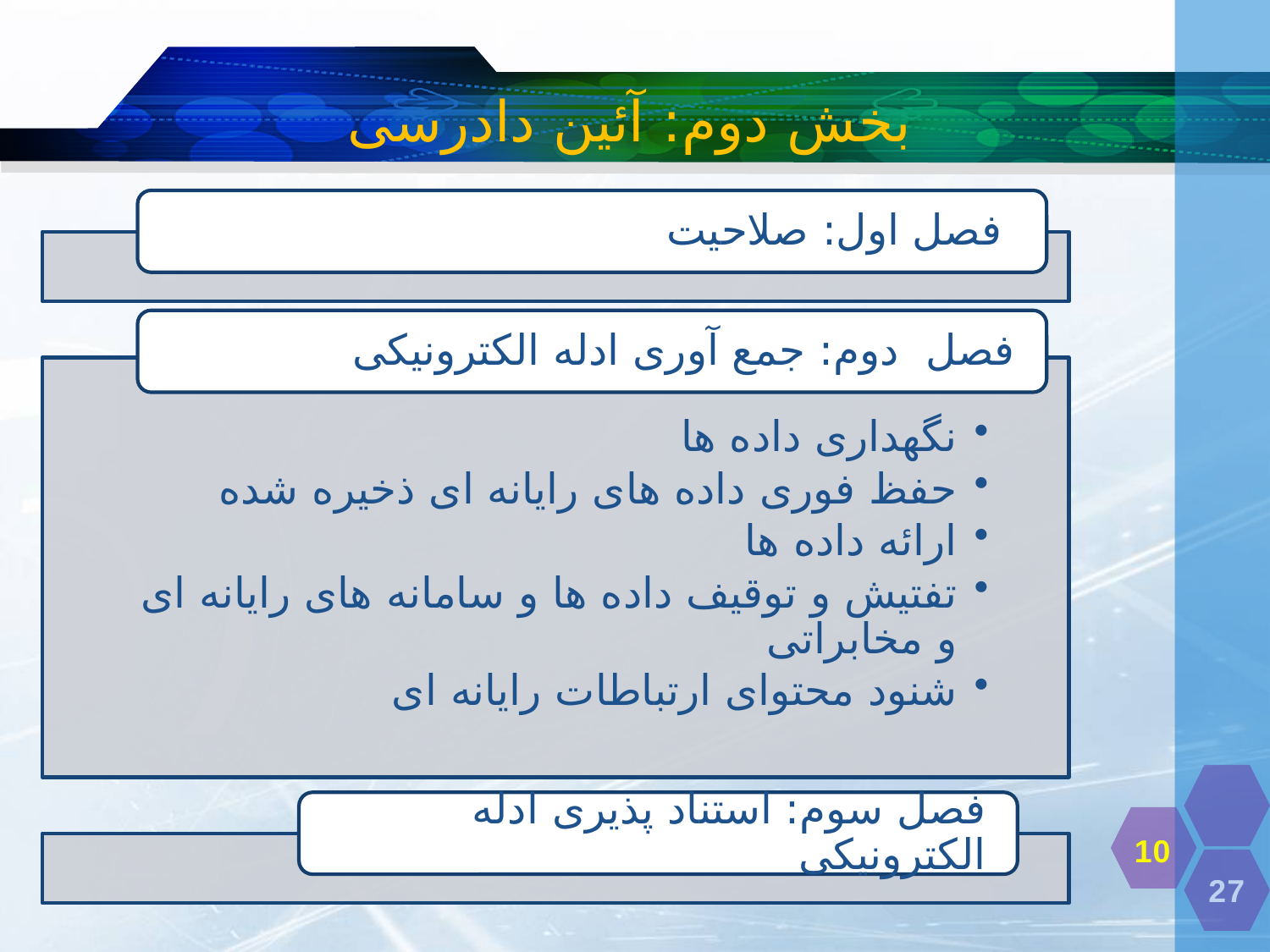

# بخش دوم: آئین دادرسی
 فصل اول: صلاحیت
نگهداری داده ها
حفظ فوری داده های رایانه ای ذخیره شده
ارائه داده ها
تفتیش و توقیف داده ها و سامانه های رایانه ای و مخابراتی
شنود محتوای ارتباطات رایانه ای
فصل  دوم: جمع آوری ادله الکترونیکی
فصل سوم: استناد پذیری ادله الکترونیکی
10
27